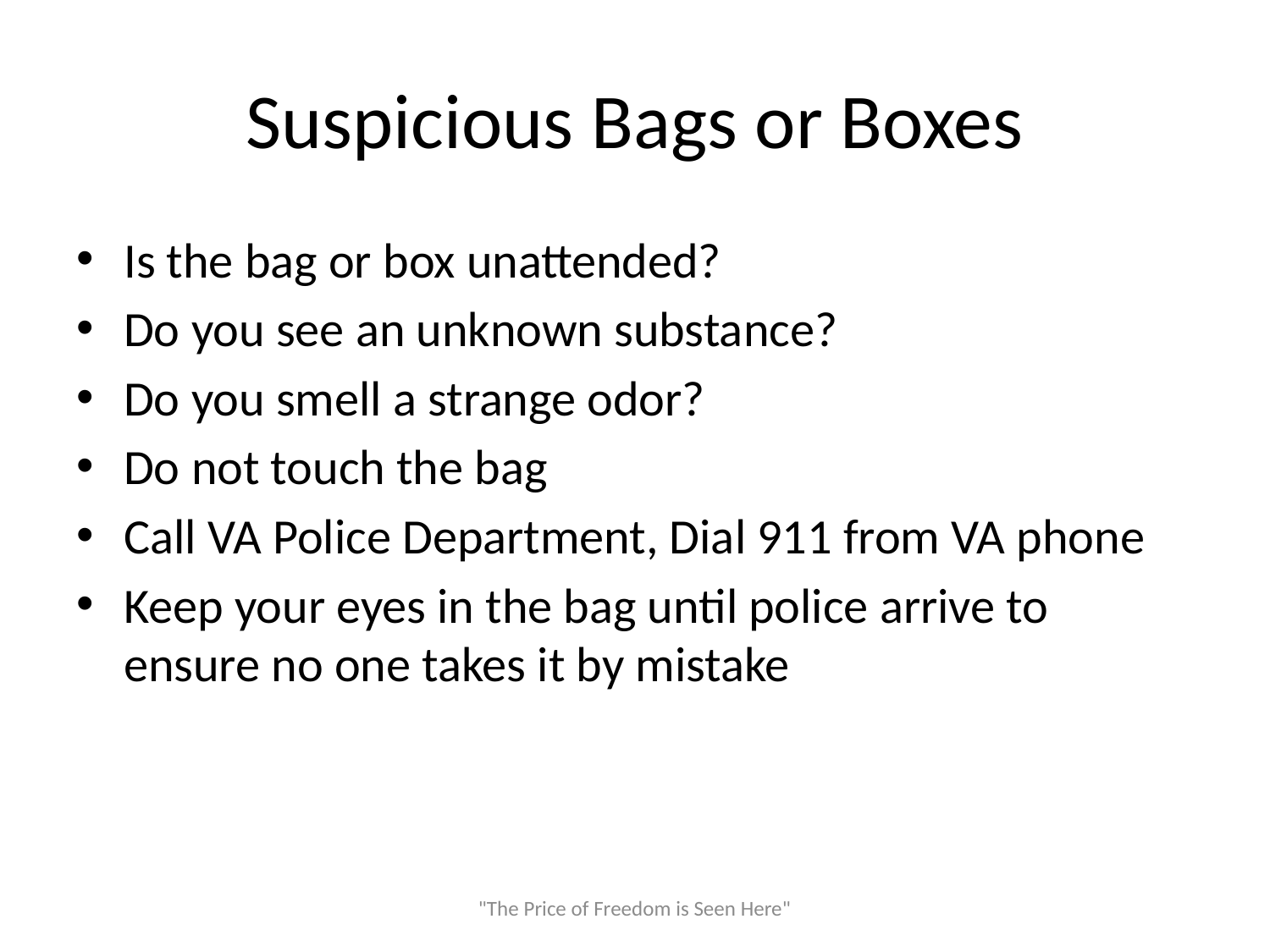

# Suspicious Bags or Boxes
Is the bag or box unattended?
Do you see an unknown substance?
Do you smell a strange odor?
Do not touch the bag
Call VA Police Department, Dial 911 from VA phone
Keep your eyes in the bag until police arrive to ensure no one takes it by mistake
"The Price of Freedom is Seen Here"